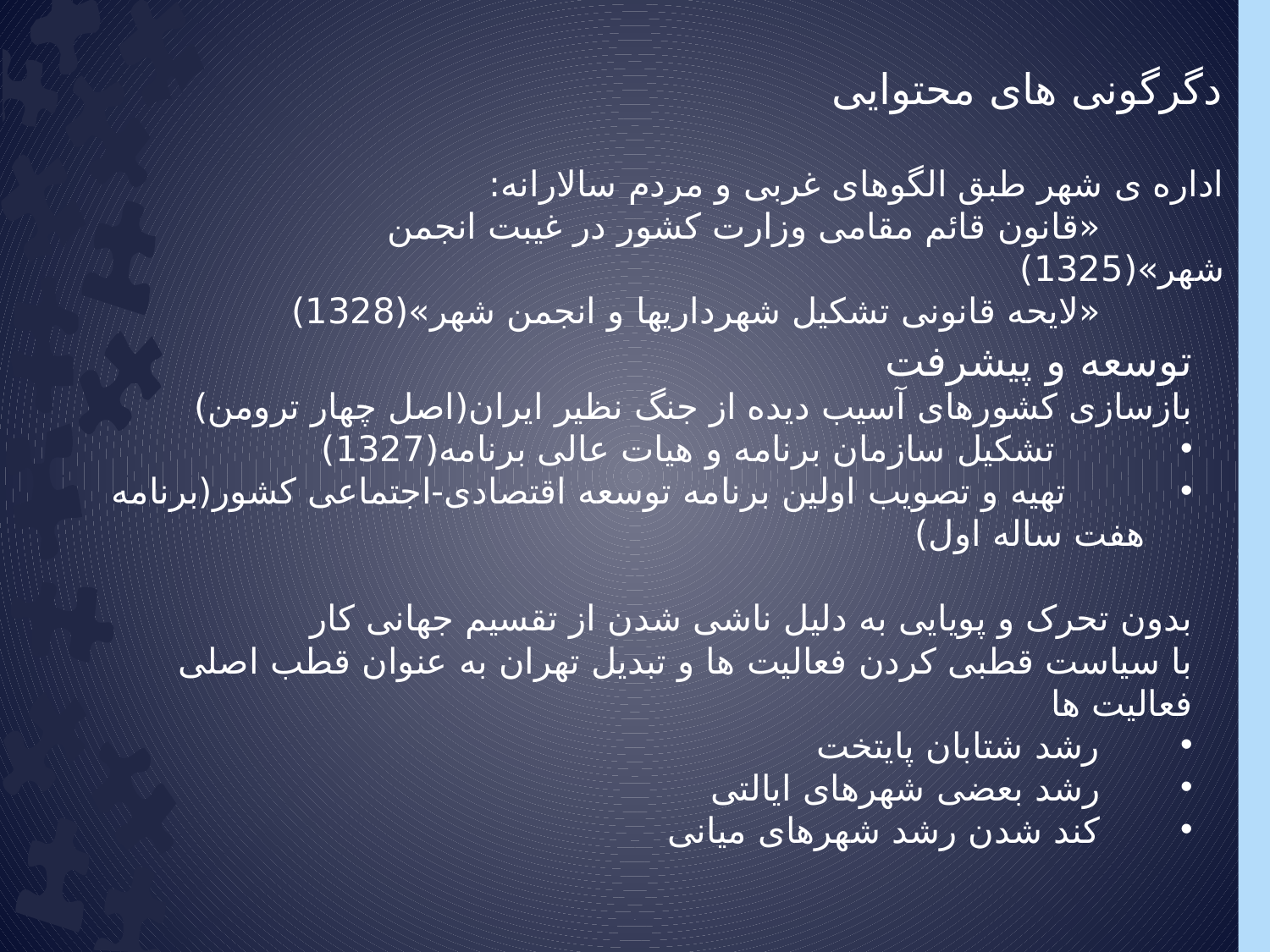

دگرگونی های محتوایی
اداره ی شهر طبق الگوهای غربی و مردم سالارانه:
           «قانون قائم مقامی وزارت کشور در غیبت انجمن شهر»(1325)
           «لایحه قانونی تشکیل شهرداریها و انجمن شهر»(1328)
توسعه و پیشرفت
بازسازی کشورهای آسیب دیده از جنگ نظیر ایران(اصل چهار ترومن)
        تشکیل سازمان برنامه و هیات عالی برنامه(1327)
       تهیه و تصویب اولین برنامه توسعه اقتصادی-اجتماعی کشور(برنامه هفت ساله اول)

بدون تحرک و پویایی به دلیل ناشی شدن از تقسیم جهانی کار
با سیاست قطبی کردن فعالیت ها و تبدیل تهران به عنوان قطب اصلی فعالیت ها
    رشد شتابان پایتخت
    رشد بعضی شهرهای ایالتی
    کند شدن رشد شهرهای میانی